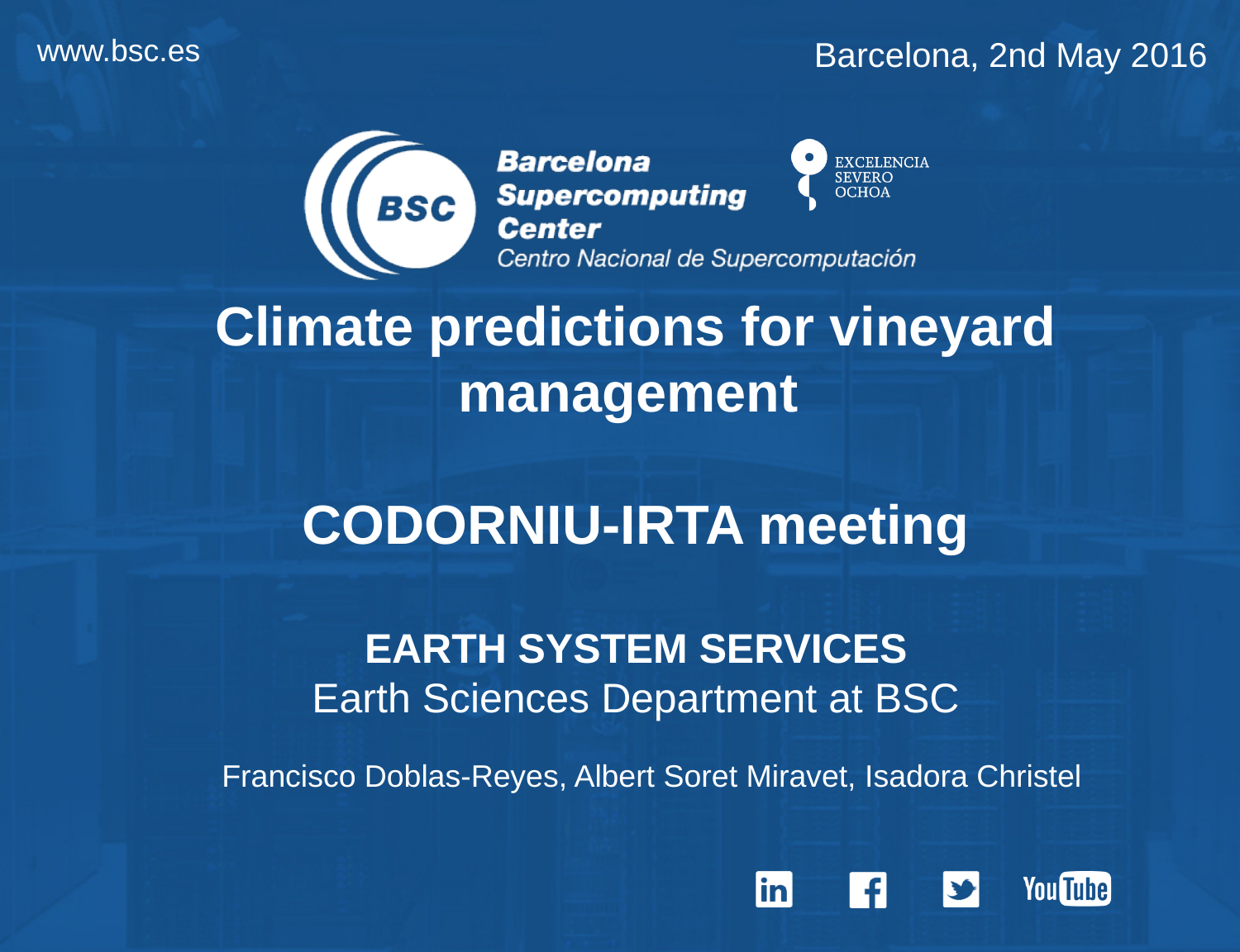

Barcelona, 2nd May 2016
Climate predictions for vineyard management

CODORNIU-IRTA meeting
EARTH SYSTEM SERVICES
Earth Sciences Department at BSC

Francisco Doblas-Reyes, Albert Soret Miravet, Isadora Christel